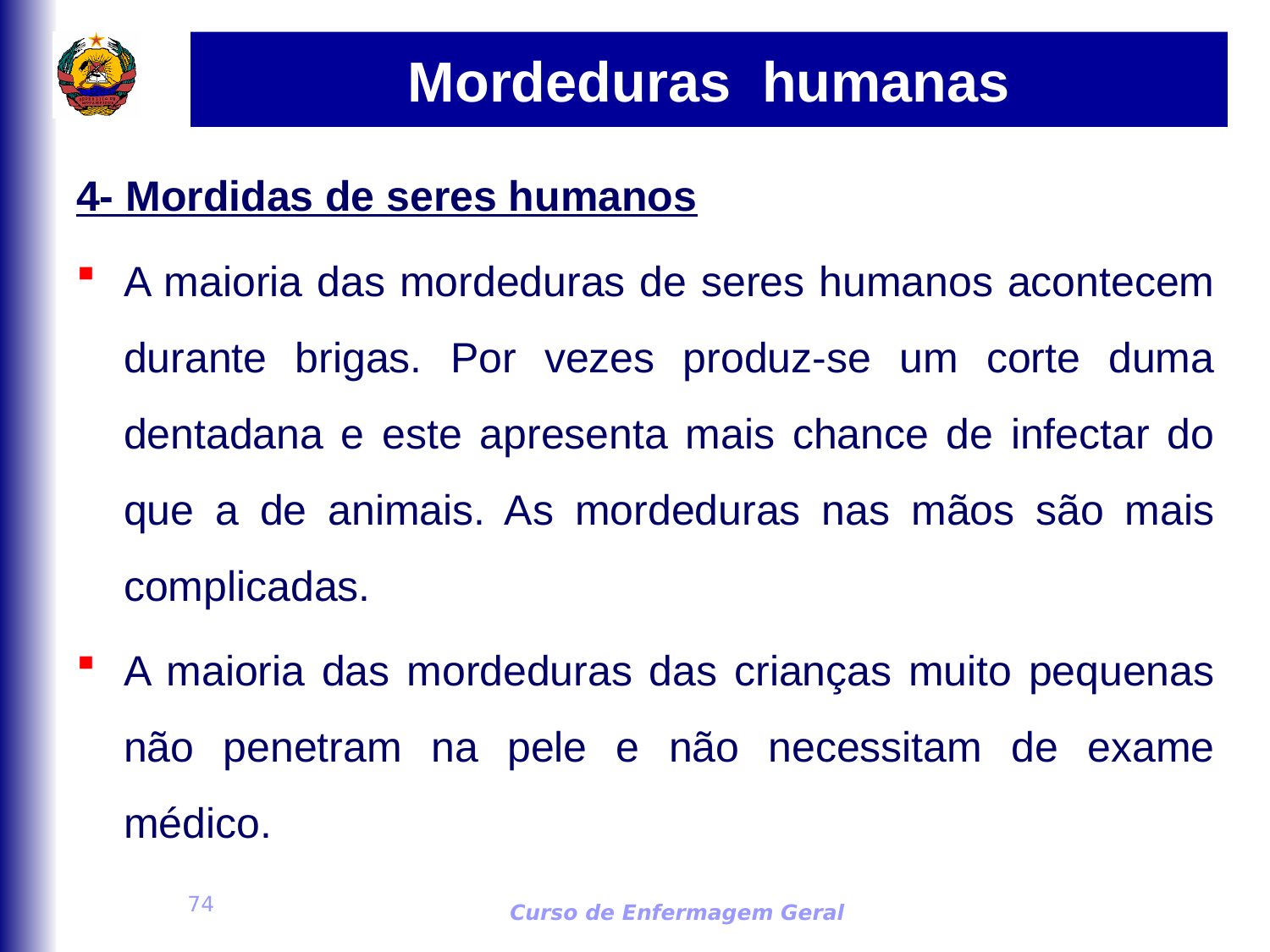

# Mordeduras  humanas
4- Mordidas de seres humanos
A maioria das mordeduras de seres humanos acontecem durante brigas. Por vezes produz-se um corte duma dentadana e este apresenta mais chance de infectar do que a de animais. As mordeduras nas mãos são mais complicadas.
A maioria das mordeduras das crianças muito pequenas não penetram na pele e não necessitam de exame médico.
74
Curso de Enfermagem Geral